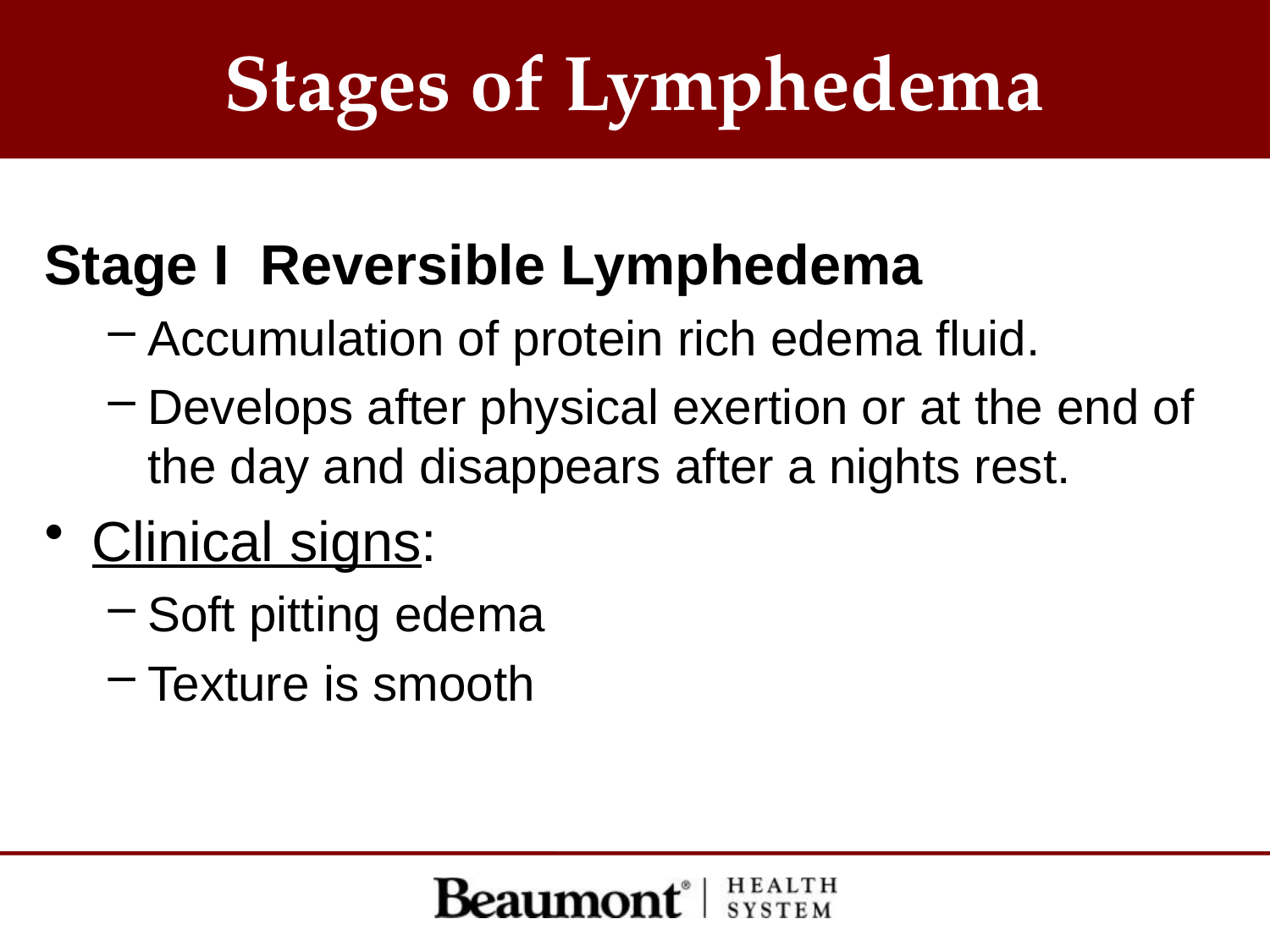

# Stages of Lymphedema
Stage I  Reversible Lymphedema
Accumulation of protein rich edema fluid.
Develops after physical exertion or at the end of the day and disappears after a nights rest.
Clinical signs:
Soft pitting edema
Texture is smooth